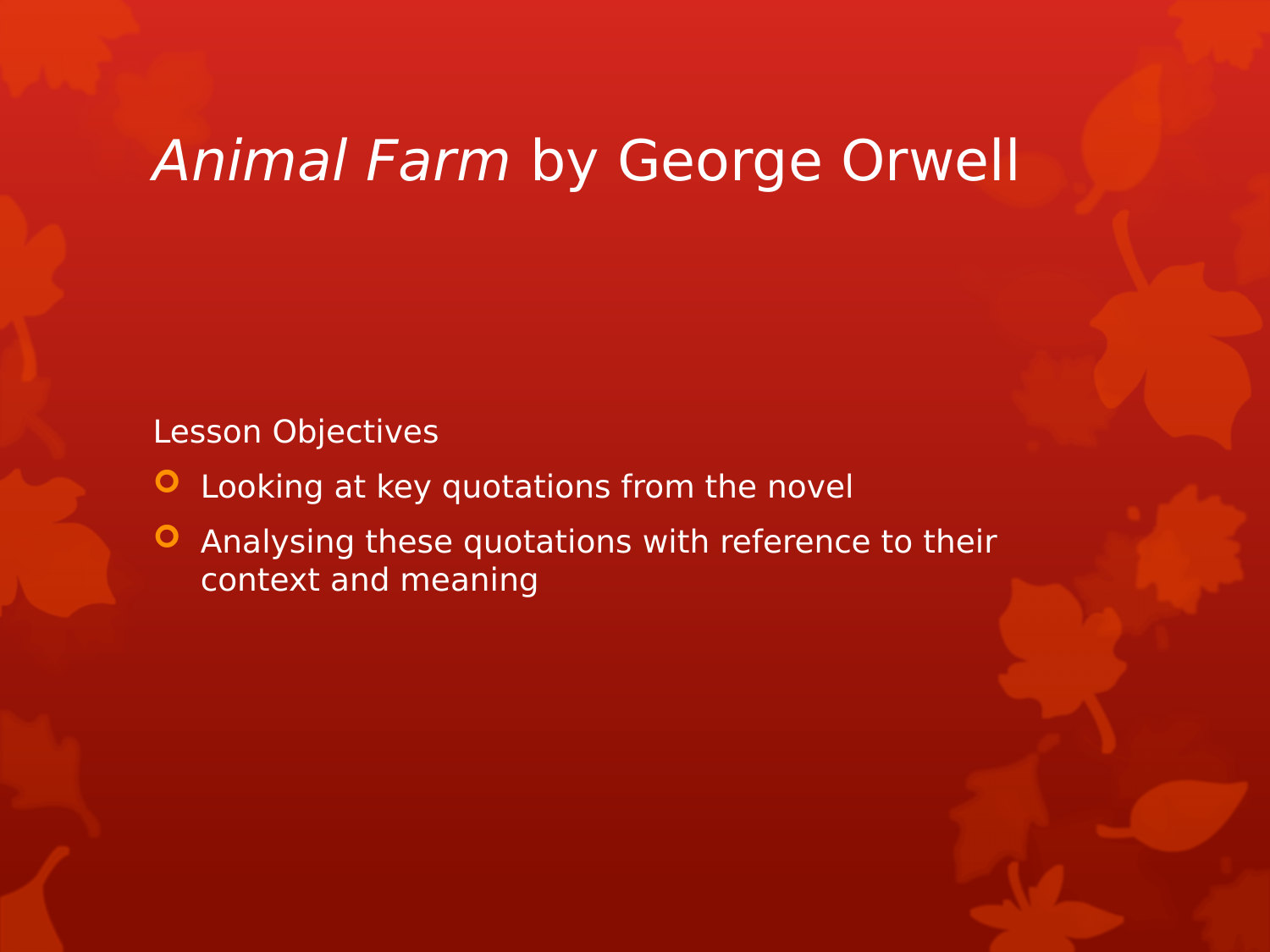

# Animal Farm by George Orwell
Lesson Objectives
Looking at key quotations from the novel
Analysing these quotations with reference to their context and meaning